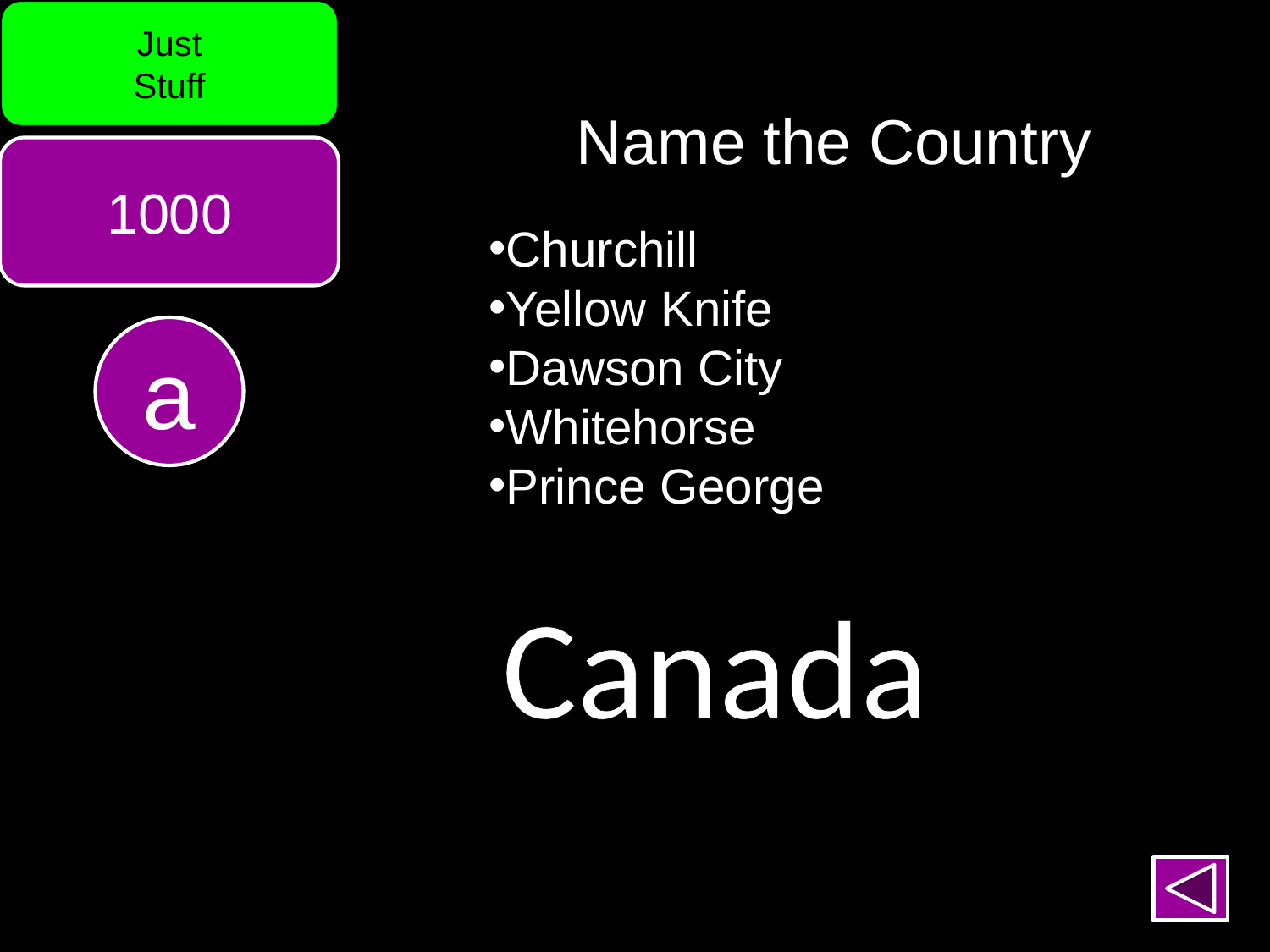

Just
Stuff
Name the Country
1000
Churchill
Yellow Knife
Dawson City
Whitehorse
Prince George

a
Canada